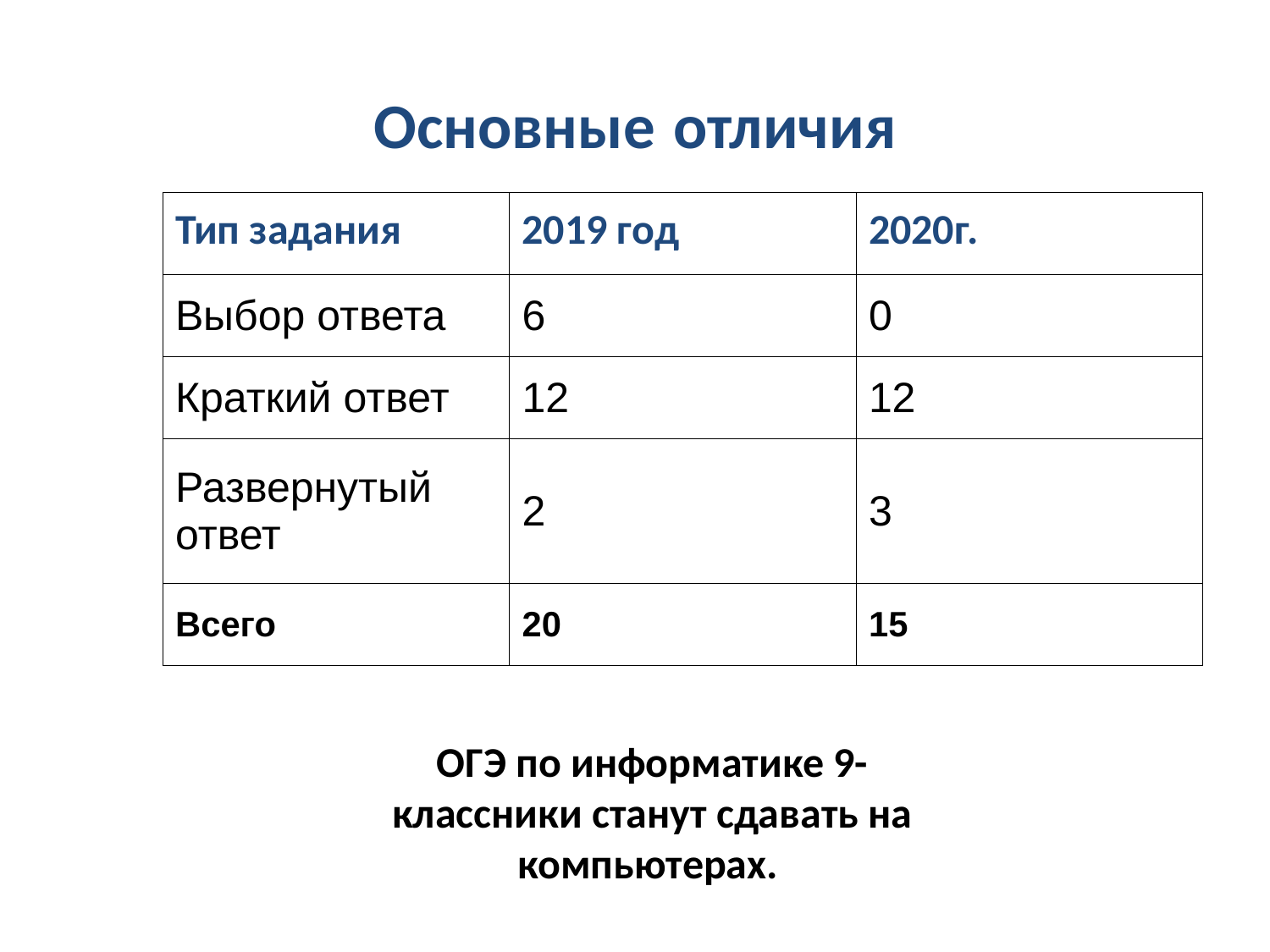

# Основные отличия
| Тип задания | 2019 год | 2020г. |
| --- | --- | --- |
| Выбор ответа | 6 | 0 |
| Краткий ответ | 12 | 12 |
| Развернутый ответ | 2 | 3 |
| Всего | 20 | 15 |

ОГЭ по информатике 9-классники станут сдавать на компьютерах.